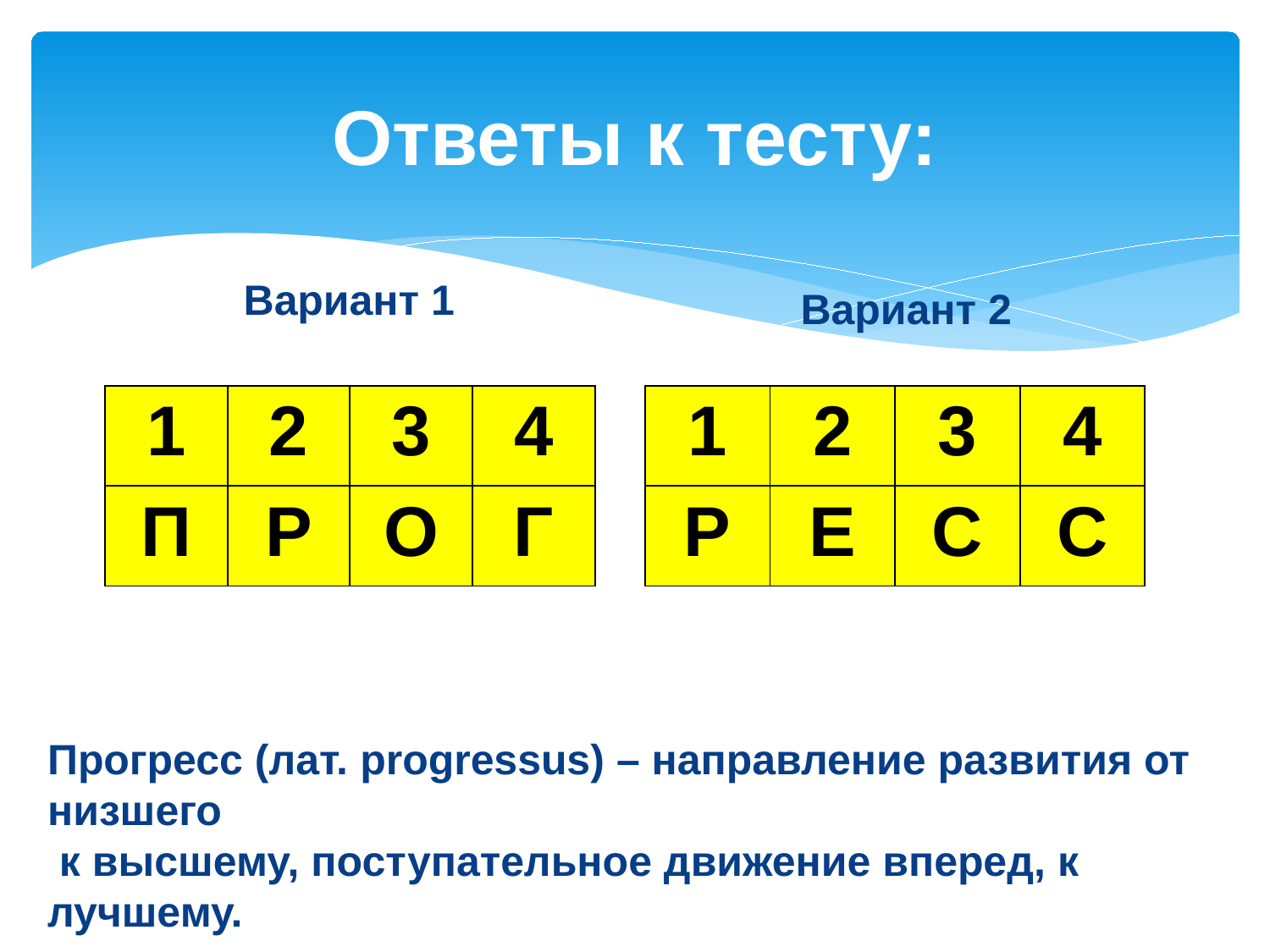

# Ответы к тесту:
              Вариант 1

            Вариант 2

| 1 | 2 | 3 | 4 |
| --- | --- | --- | --- |
| П | Р | О | Г |
| 1 | 2 | 3 | 4 |
| --- | --- | --- | --- |
| Р | Е | С | С |
Прогресс (лат. progressus) – направление развития от низшего
 к высшему, поступательное движение вперед, к лучшему.